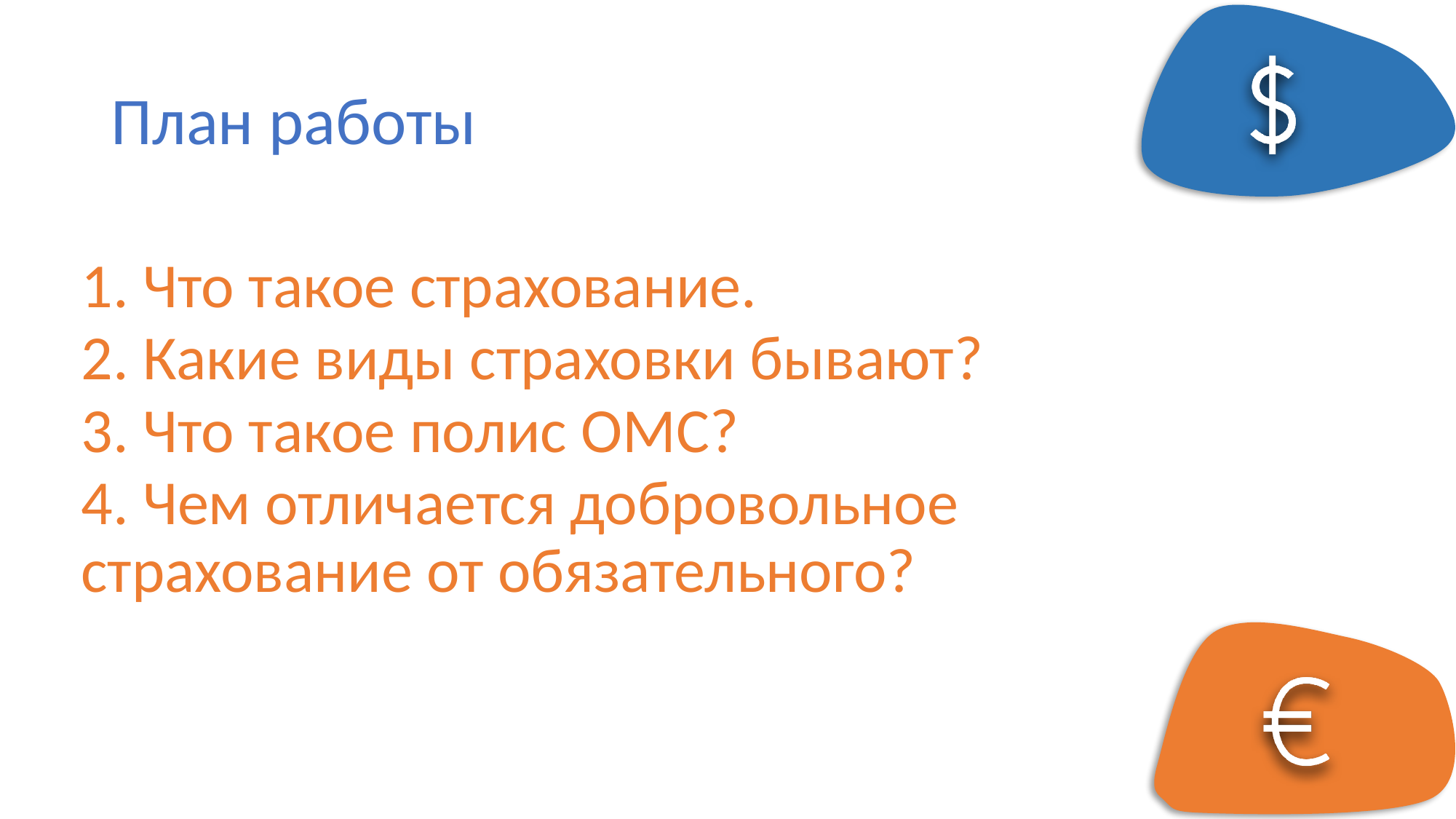

# План работы
1. Что такое страхование.
2. Какие виды страховки бывают?
3. Что такое полис ОМС?
4. Чем отличается добровольное страхование от обязательного?